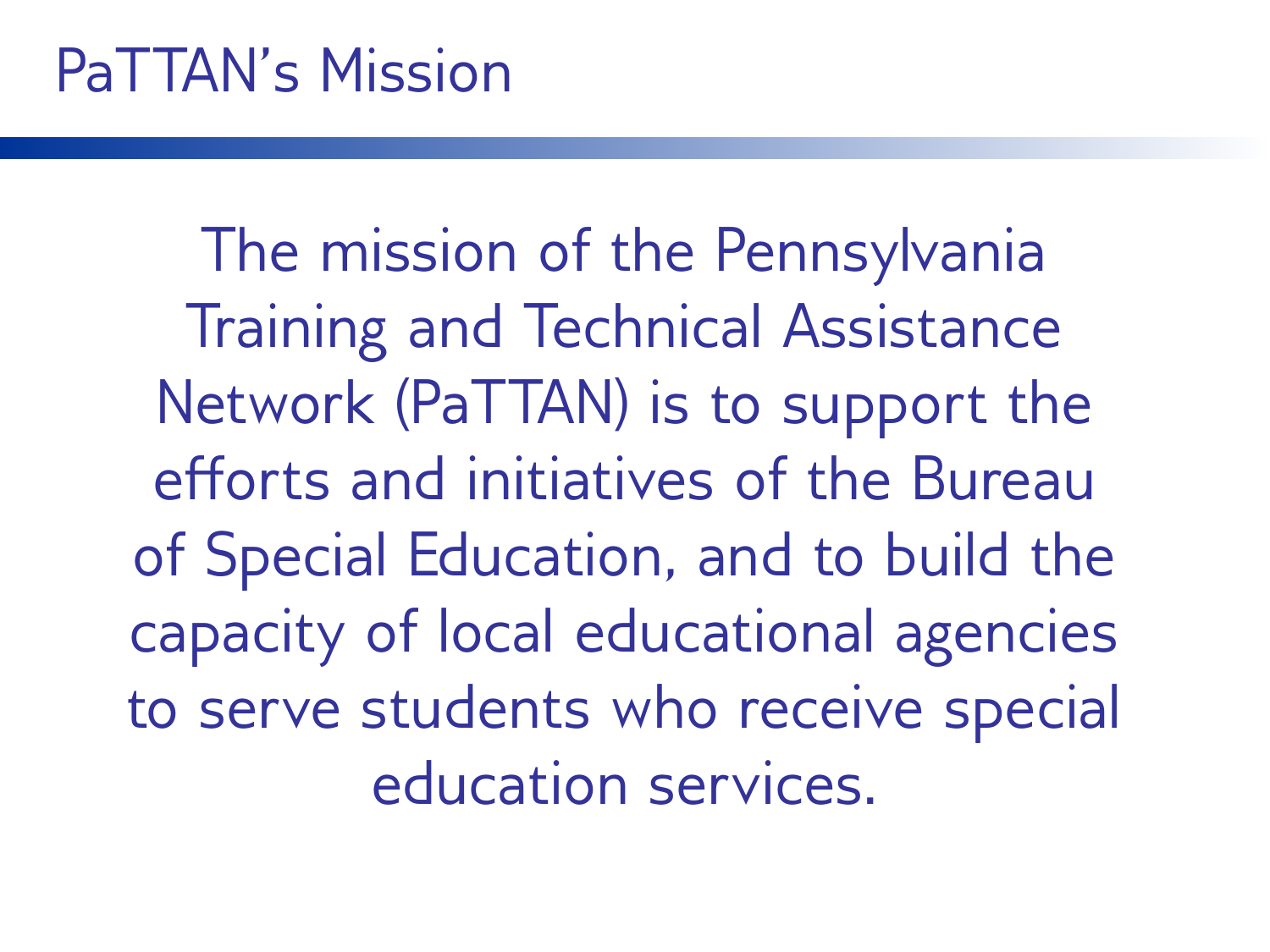

# PaTTAN’s Mission
The mission of the Pennsylvania Training and Technical Assistance Network (PaTTAN) is to support the efforts and initiatives of the Bureau of Special Education, and to build the capacity of local educational agencies to serve students who receive special education services.